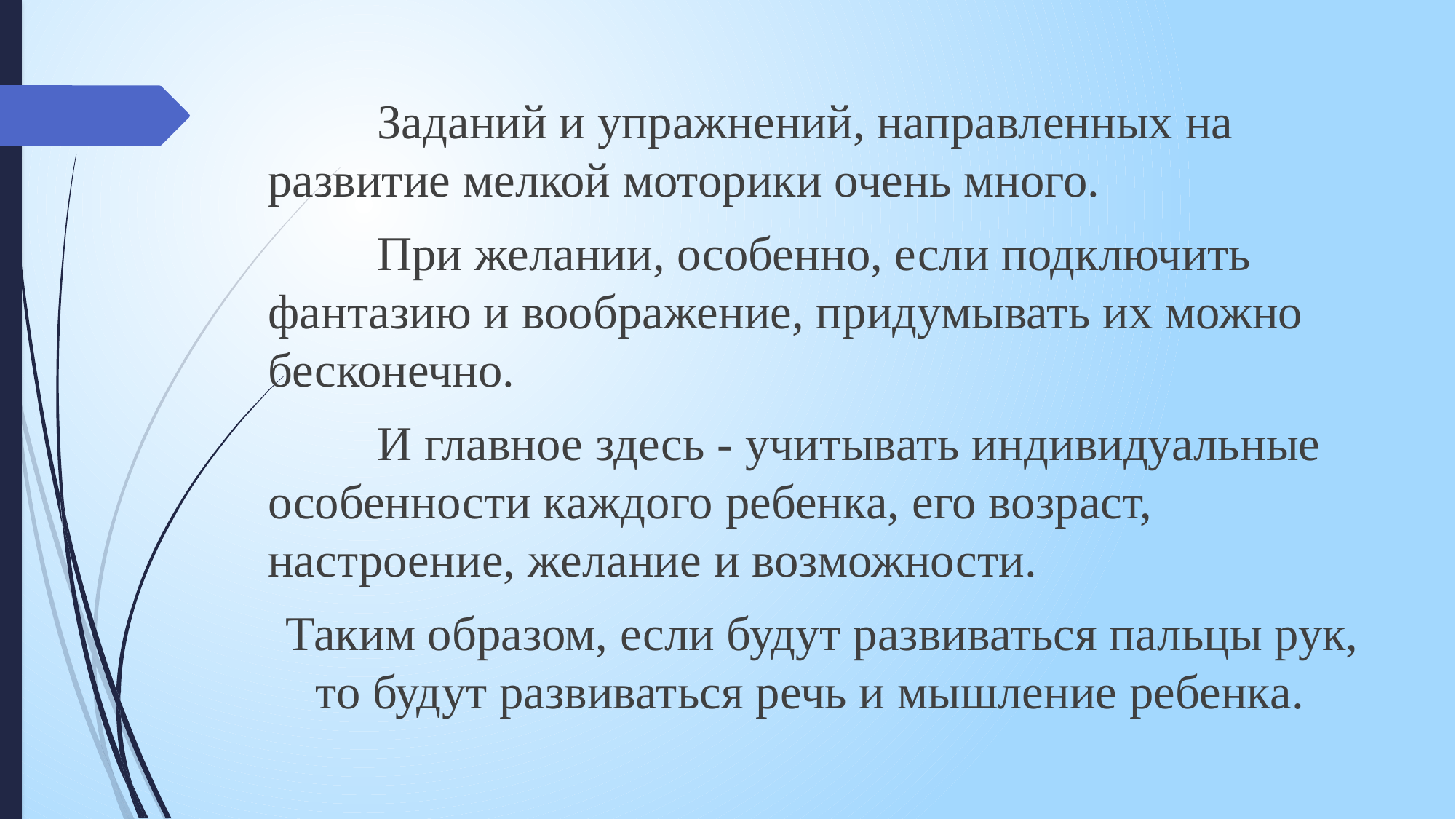

Заданий и упражнений, направленных на развитие мелкой моторики очень много.
	При желании, особенно, если подключить фантазию и воображение, придумывать их можно бесконечно.
	И главное здесь - учитывать индивидуальные особенности каждого ребенка, его возраст, настроение, желание и возможности.
Таким образом, если будут развиваться пальцы рук, то будут развиваться речь и мышление ребенка.